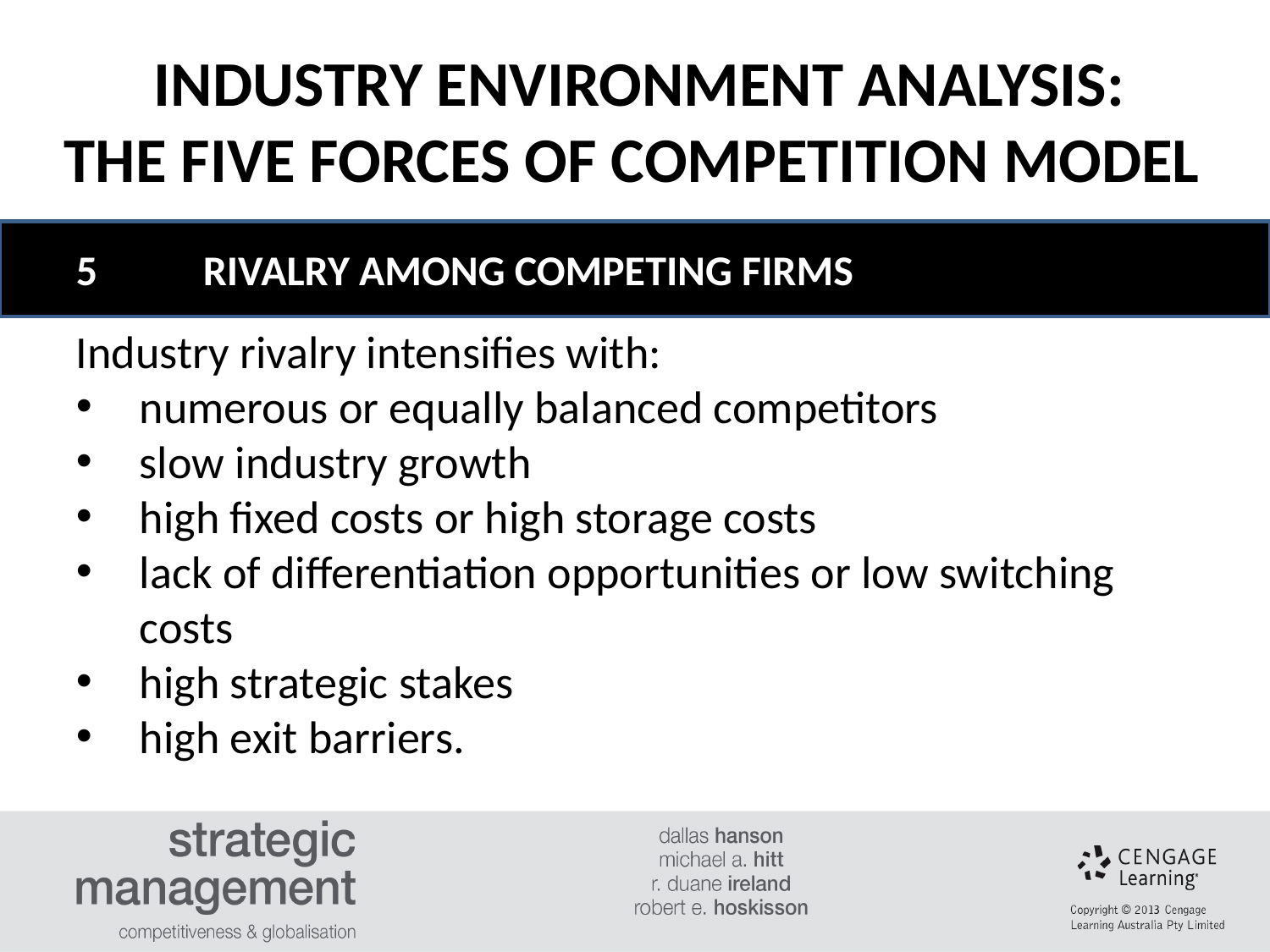

INDUSTRY ENVIRONMENT ANALYSIS:
THE FIVE FORCES OF COMPETITION MODEL
#

5	RIVALRY AMONG COMPETING FIRMS
Industry rivalry intensifies with:
numerous or equally balanced competitors
slow industry growth
high fixed costs or high storage costs
lack of differentiation opportunities or low switching costs
high strategic stakes
high exit barriers.